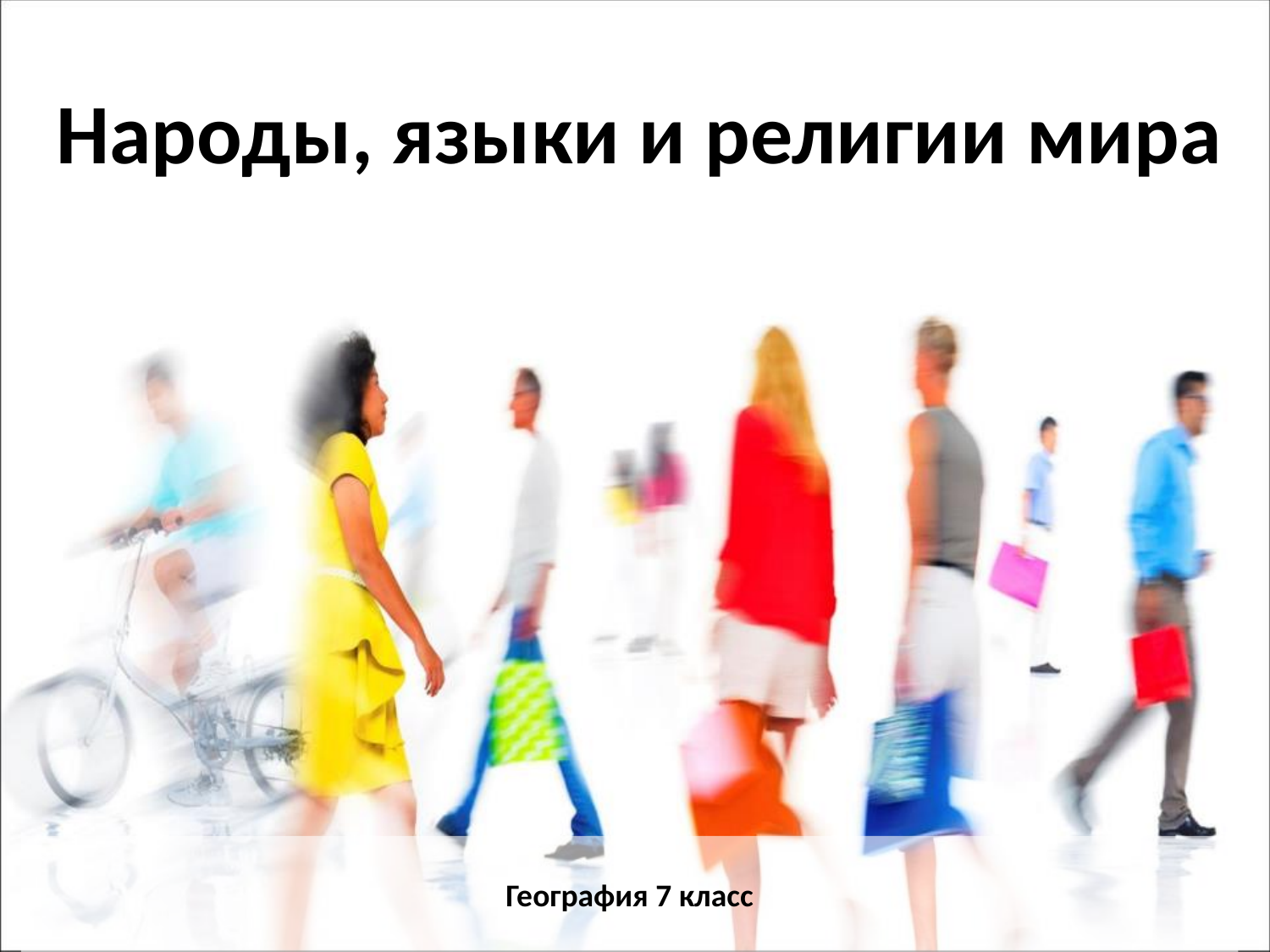

Народы, языки и религии мира
География 7 класс